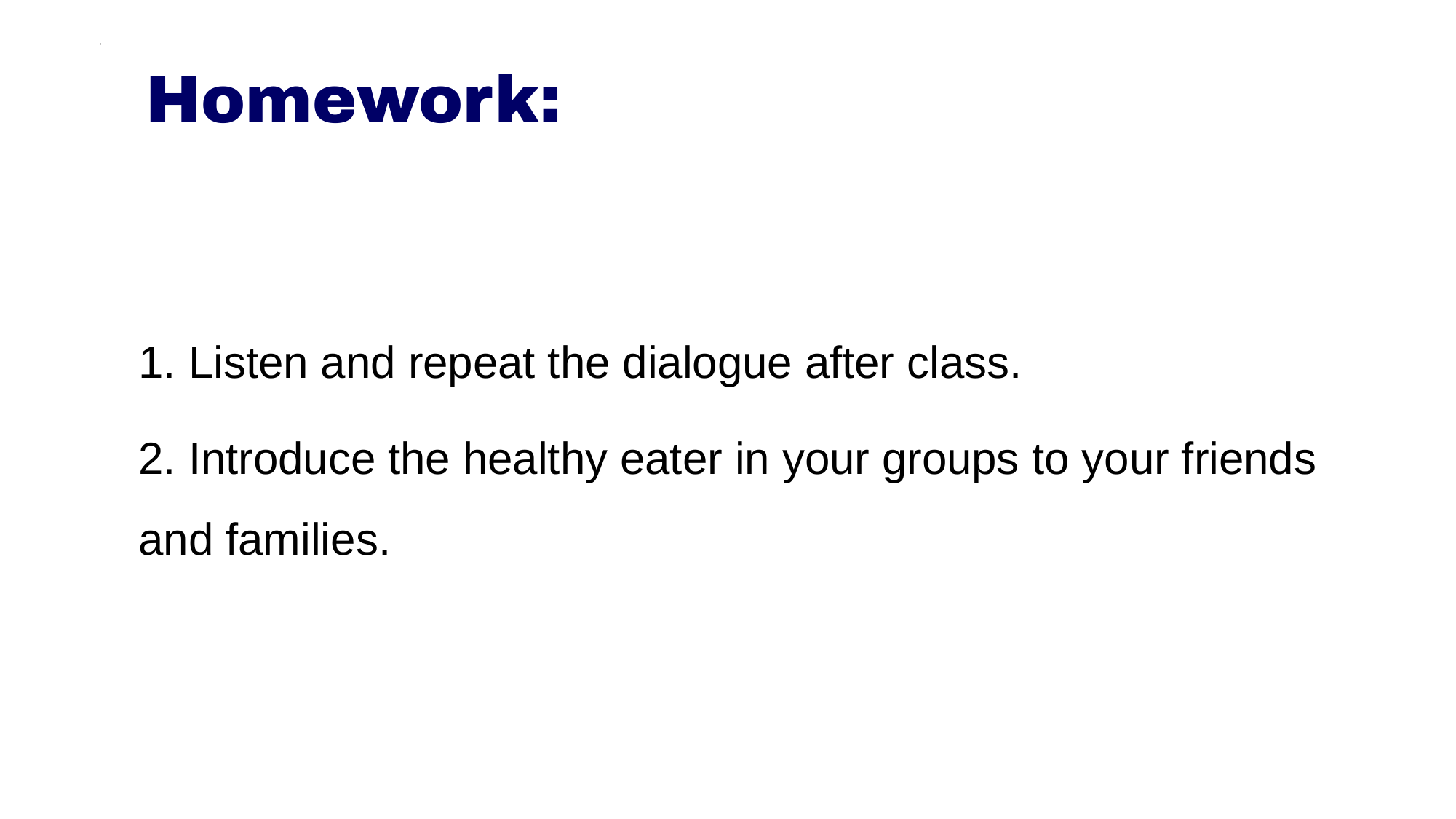

# Homework:
1. Listen and repeat the dialogue after class.
2. Introduce the healthy eater in your groups to your friends and families.